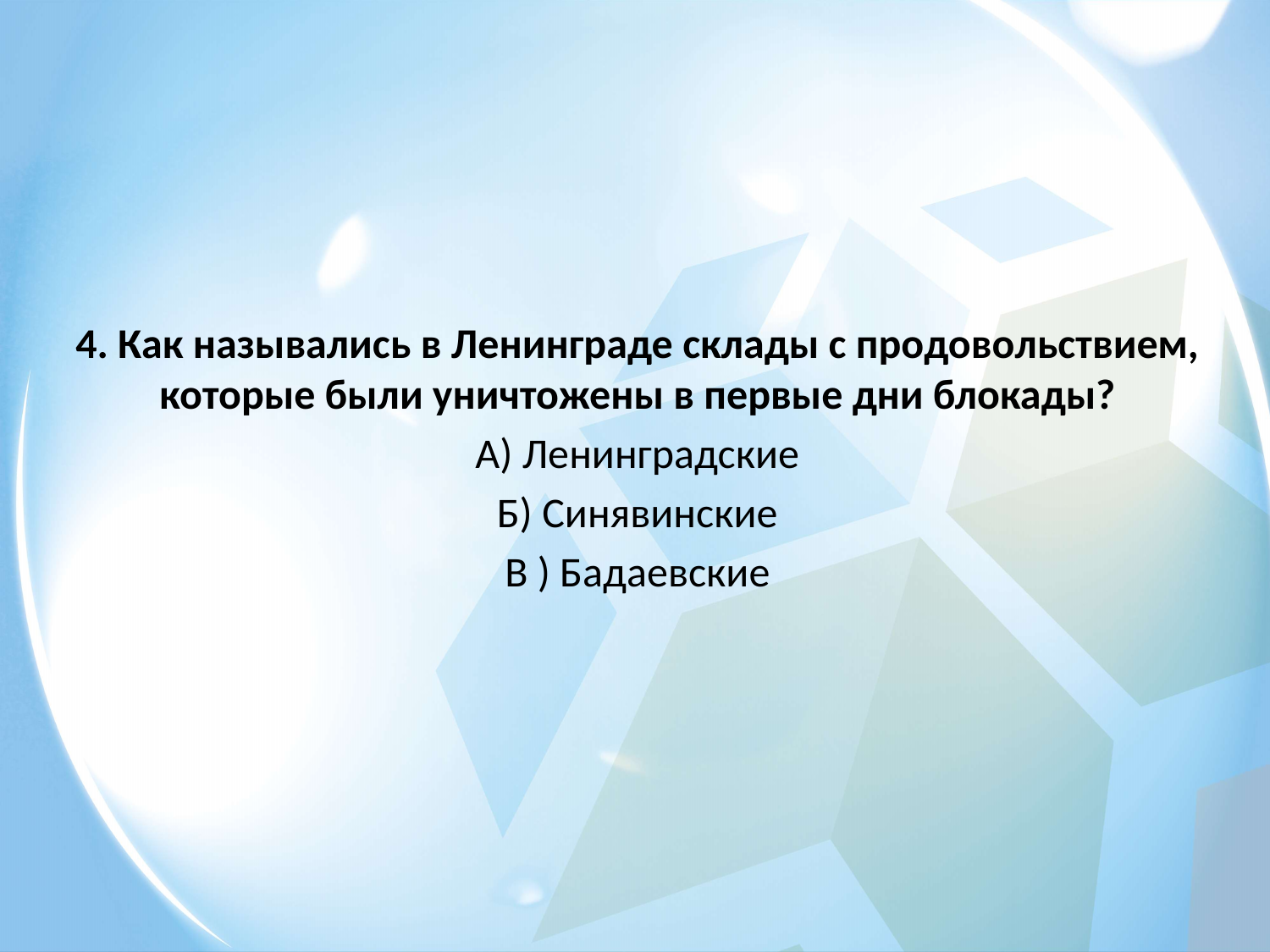

4. Как назывались в Ленинграде склады с продовольствием, которые были уничтожены в первые дни блокады?
А) Ленинградские
Б) Синявинские
В ) Бадаевские